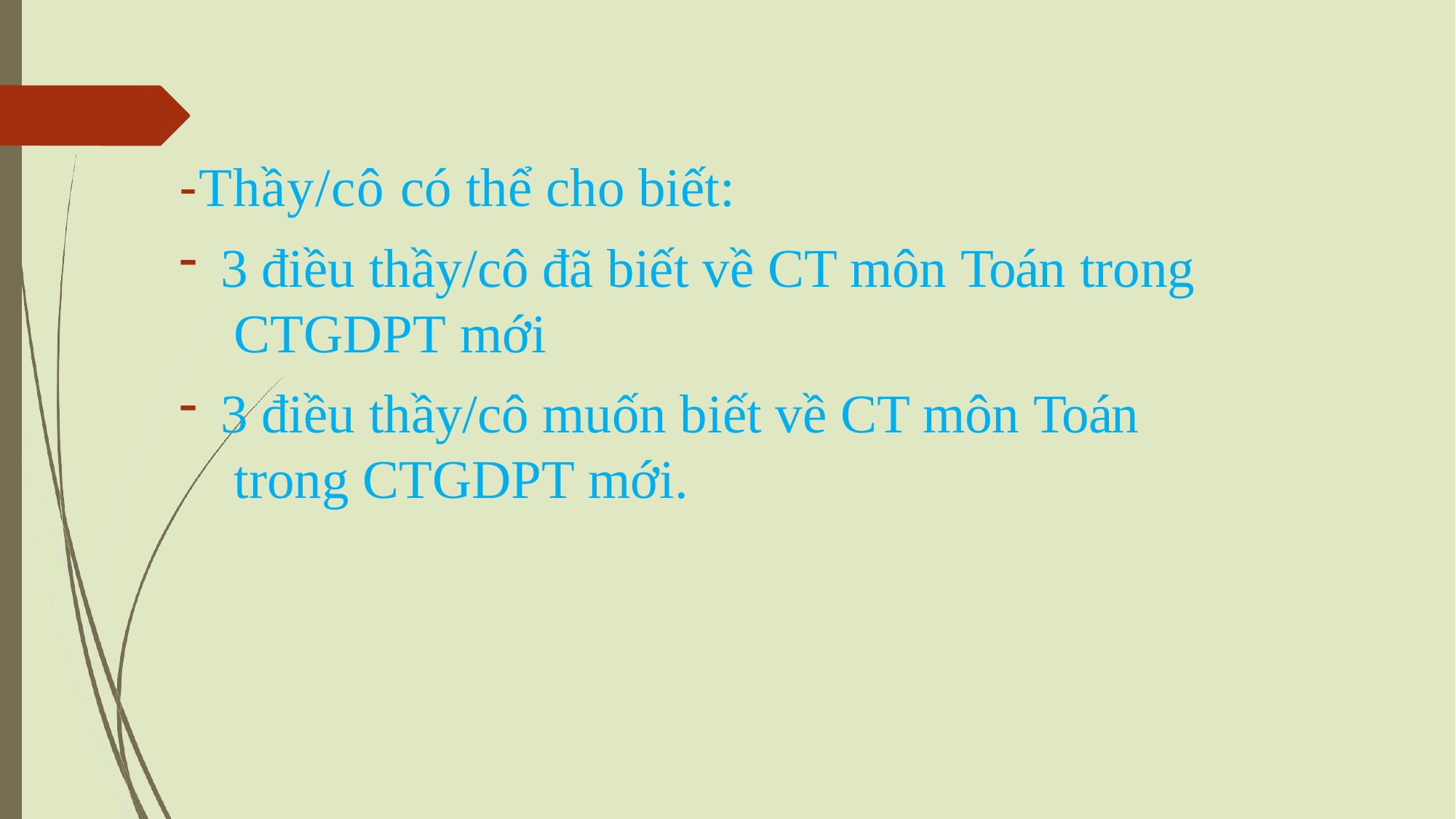

-Thầy/cô có thể cho biết:
3 điều thầy/cô đã biết về CT môn Toán trong  CTGDPT mới
3 điều thầy/cô muốn biết về CT môn Toán  trong CTGDPT mới.